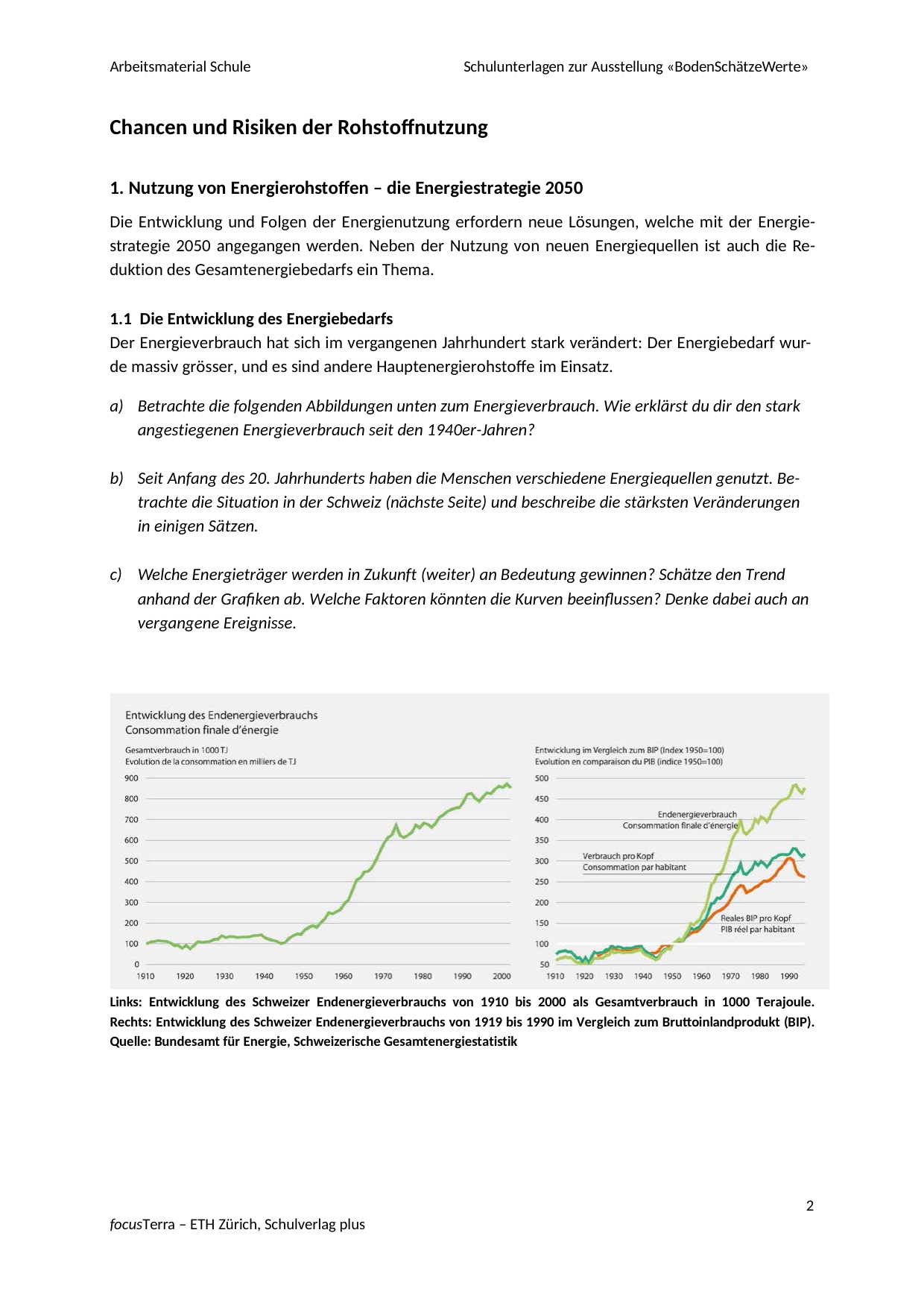

Arbeitsmaterial Schule
Schulunterlagen zur Ausstellung «BodenSchätzeWerte»
Chancen und Risiken der Rohstoffnutzung

1. Nutzung von Energierohstoffen – die Energiestrategie 2050
Die Entwicklung und Folgen der Energienutzung erfordern neue Lösungen, welche mit der Energie- strategie 2050 angegangen werden. Neben der Nutzung von neuen Energiequellen ist auch die Re- duktion des Gesamtenergiebedarfs ein Thema.

1.1  Die Entwicklung des Energiebedarfs
Der Energieverbrauch hat sich im vergangenen Jahrhundert stark verändert: Der Energiebedarf wur- de massiv grösser, und es sind andere Hauptenergierohstoffe im Einsatz.
Betrachte die folgenden Abbildungen unten zum Energieverbrauch. Wie erklärst du dir den stark angestiegenen Energieverbrauch seit den 1940er-Jahren?

Seit Anfang des 20. Jahrhunderts haben die Menschen verschiedene Energiequellen genutzt. Be- trachte die Situation in der Schweiz (nächste Seite) und beschreibe die stärksten Veränderungen in einigen Sätzen.

Welche Energieträger werden in Zukunft (weiter) an Bedeutung gewinnen? Schätze den Trend anhand der Grafiken ab. Welche Faktoren könnten die Kurven beeinflussen? Denke dabei auch an vergangene Ereignisse.

Links:  Entwicklung  des  Schweizer  Endenergieverbrauchs  von  1910  bis  2000  als  Gesamtverbrauch  in  1000  Terajoule. Rechts: Entwicklung des Schweizer Endenergieverbrauchs von 1919 bis 1990 im Vergleich zum Bruttoinlandprodukt (BIP). Quelle: Bundesamt für Energie, Schweizerische Gesamtenergiestatistik
2
focusTerra – ETH Zürich, Schulverlag plus